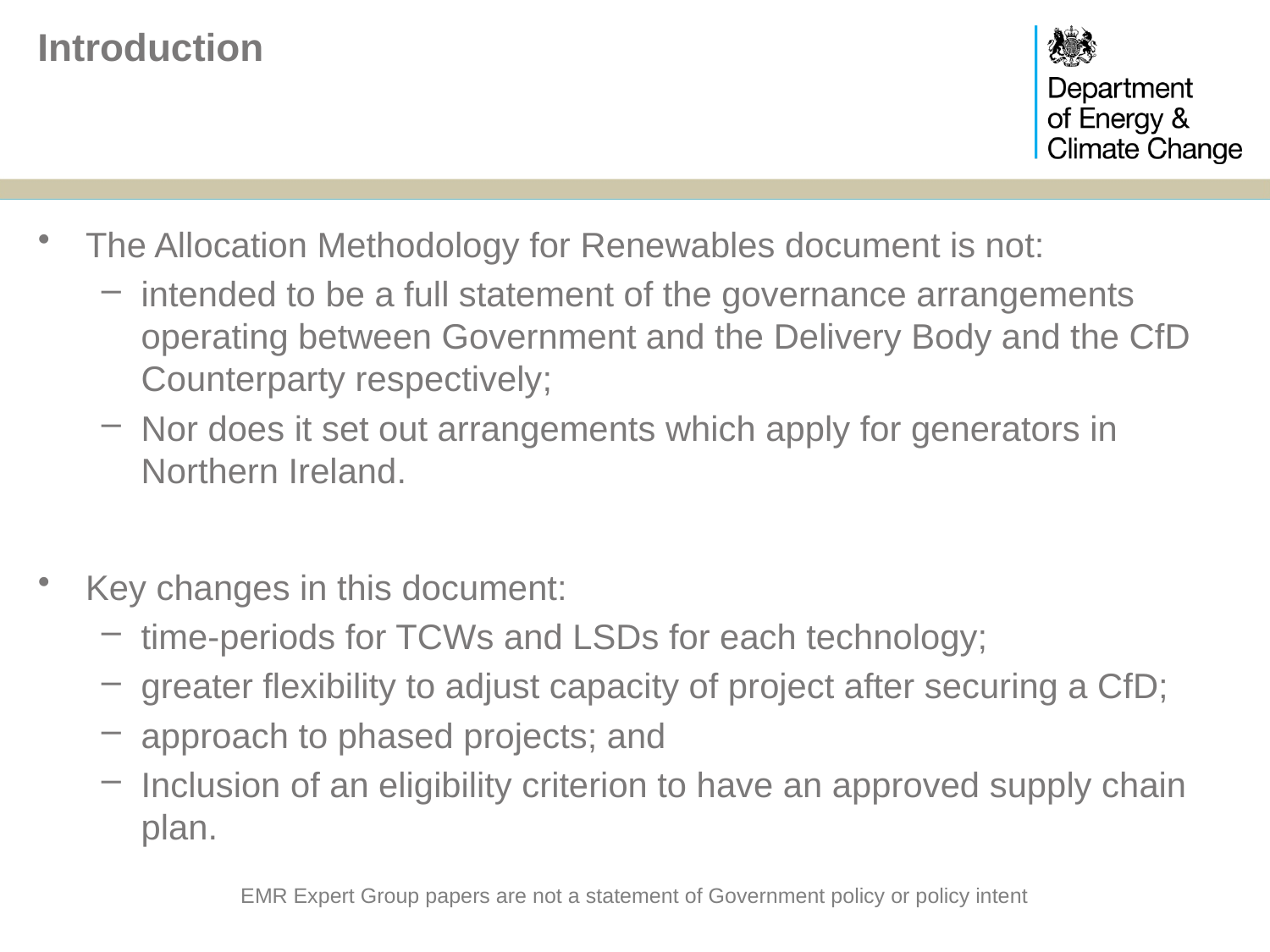

# Introduction
The Allocation Methodology for Renewables document is not:
intended to be a full statement of the governance arrangements operating between Government and the Delivery Body and the CfD Counterparty respectively;
Nor does it set out arrangements which apply for generators in Northern Ireland.

Key changes in this document:
time-periods for TCWs and LSDs for each technology;
greater flexibility to adjust capacity of project after securing a CfD;
approach to phased projects; and
Inclusion of an eligibility criterion to have an approved supply chain plan.

EMR Expert Group papers are not a statement of Government policy or policy intent